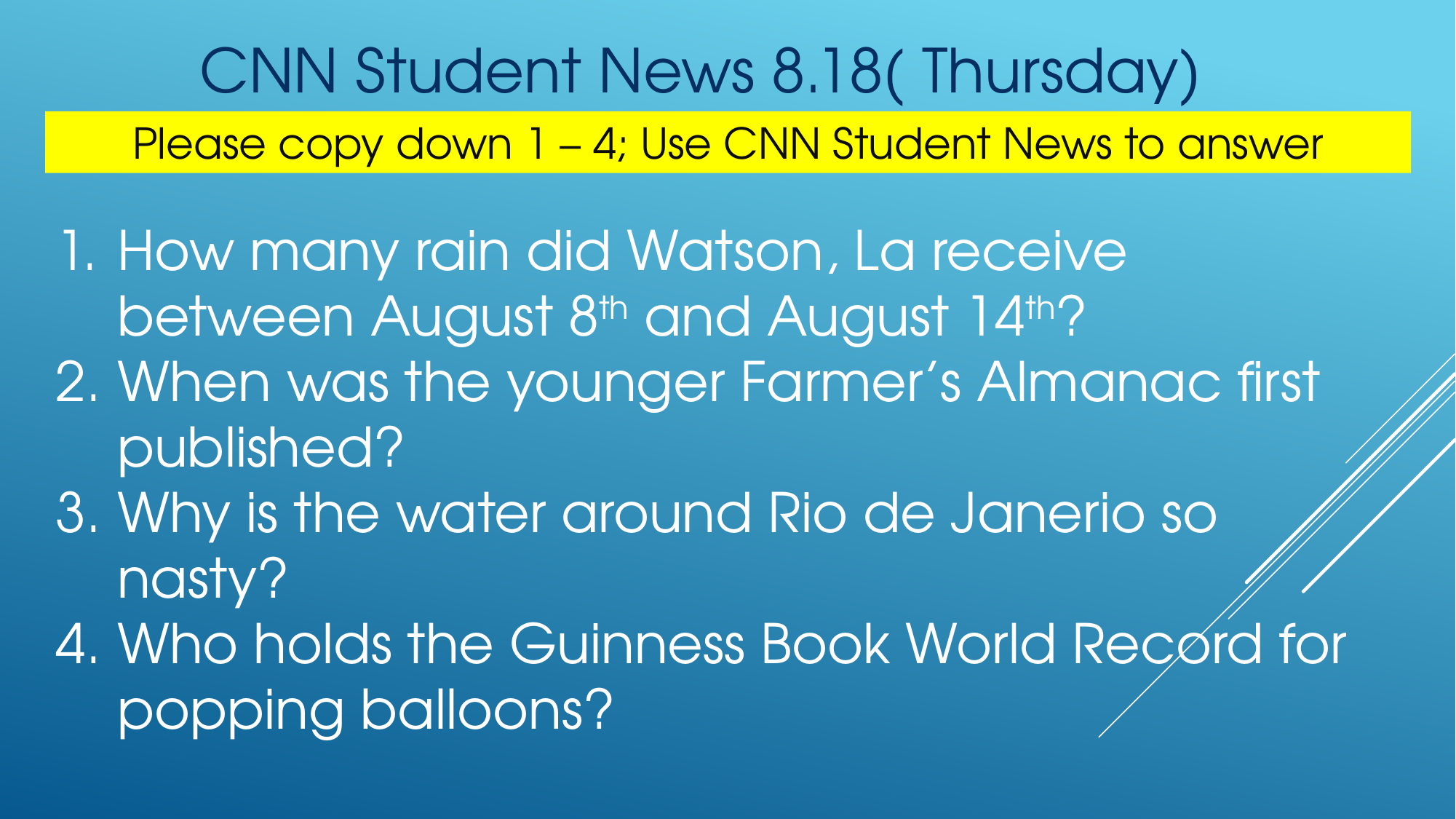

CNN Student News 8.18( Thursday)
Please copy down 1 – 4; Use CNN Student News to answer
How many rain did Watson, La receive between August 8th and August 14th?
When was the younger Farmer’s Almanac first published?
Why is the water around Rio de Janerio so nasty?
Who holds the Guinness Book World Record for popping balloons?